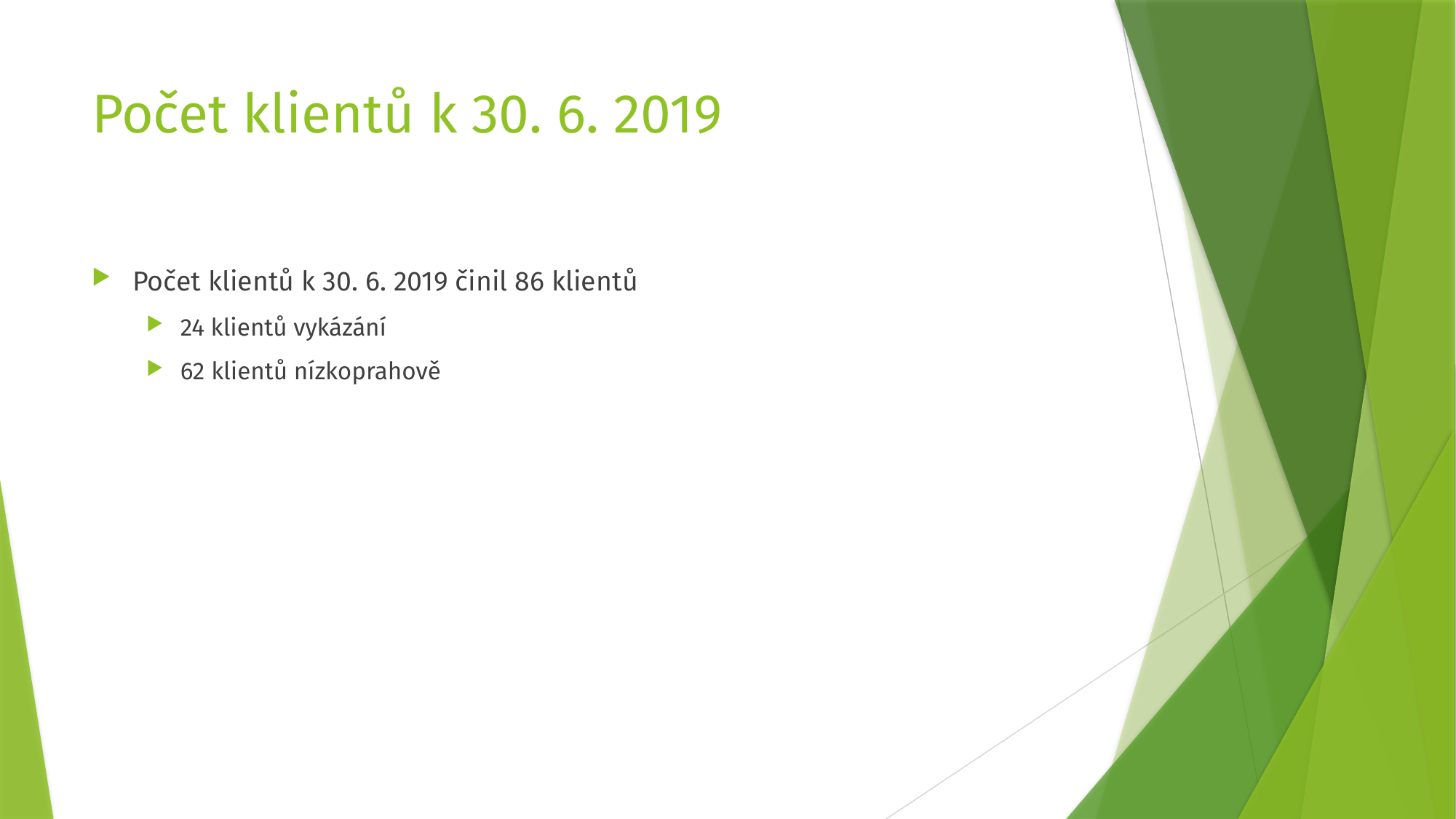

# Počet klientů k 30. 6. 2019
Počet klientů k 30. 6. 2019 činil 86 klientů
24 klientů vykázání
62 klientů nízkoprahově